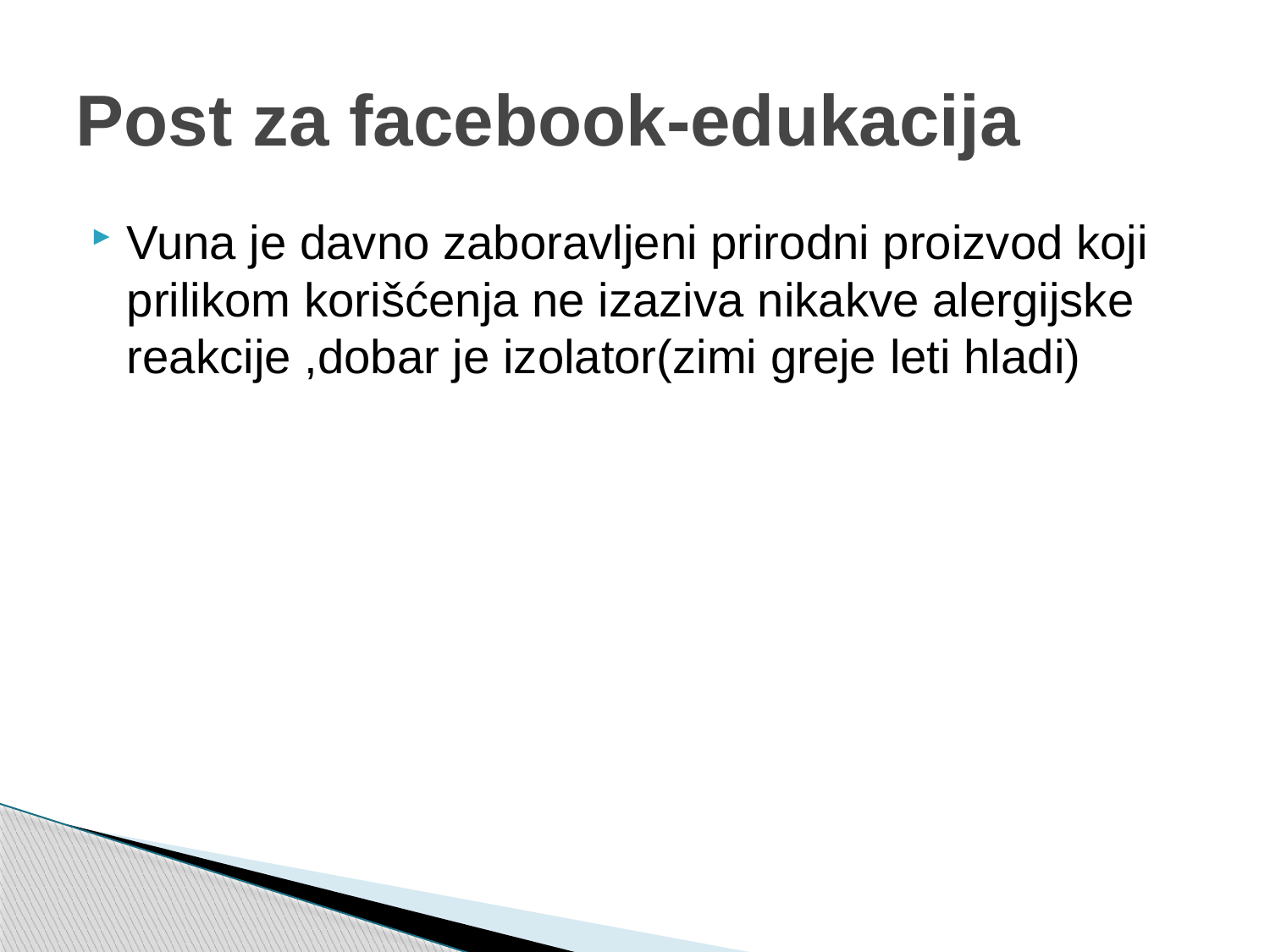

# Post za facebook-edukacija
Vuna je davno zaboravljeni prirodni proizvod koji prilikom korišćenja ne izaziva nikakve alergijske reakcije ,dobar je izolator(zimi greje leti hladi)